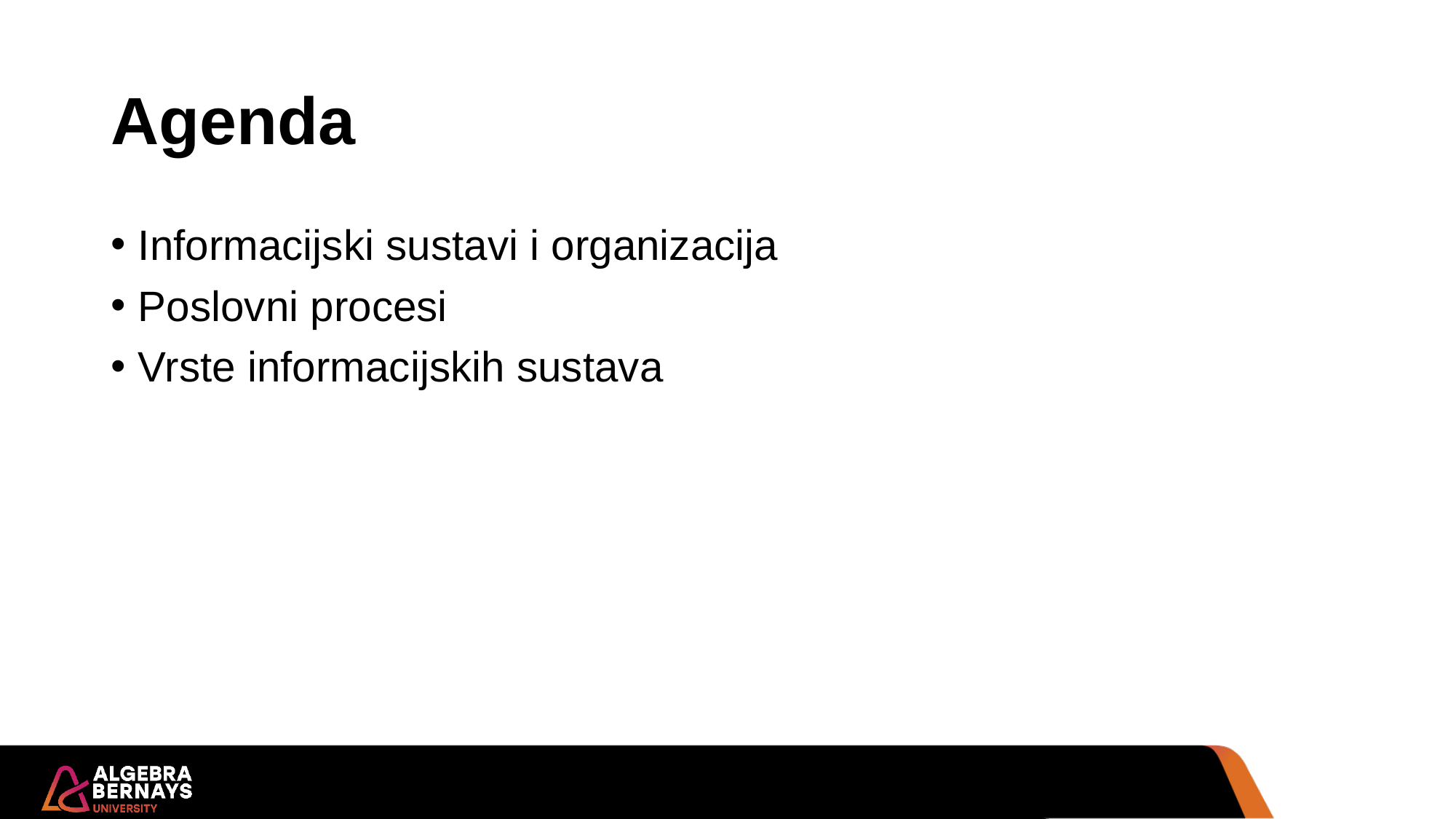

# Agenda
Informacijski sustavi i organizacija
Poslovni procesi
Vrste informacijskih sustava